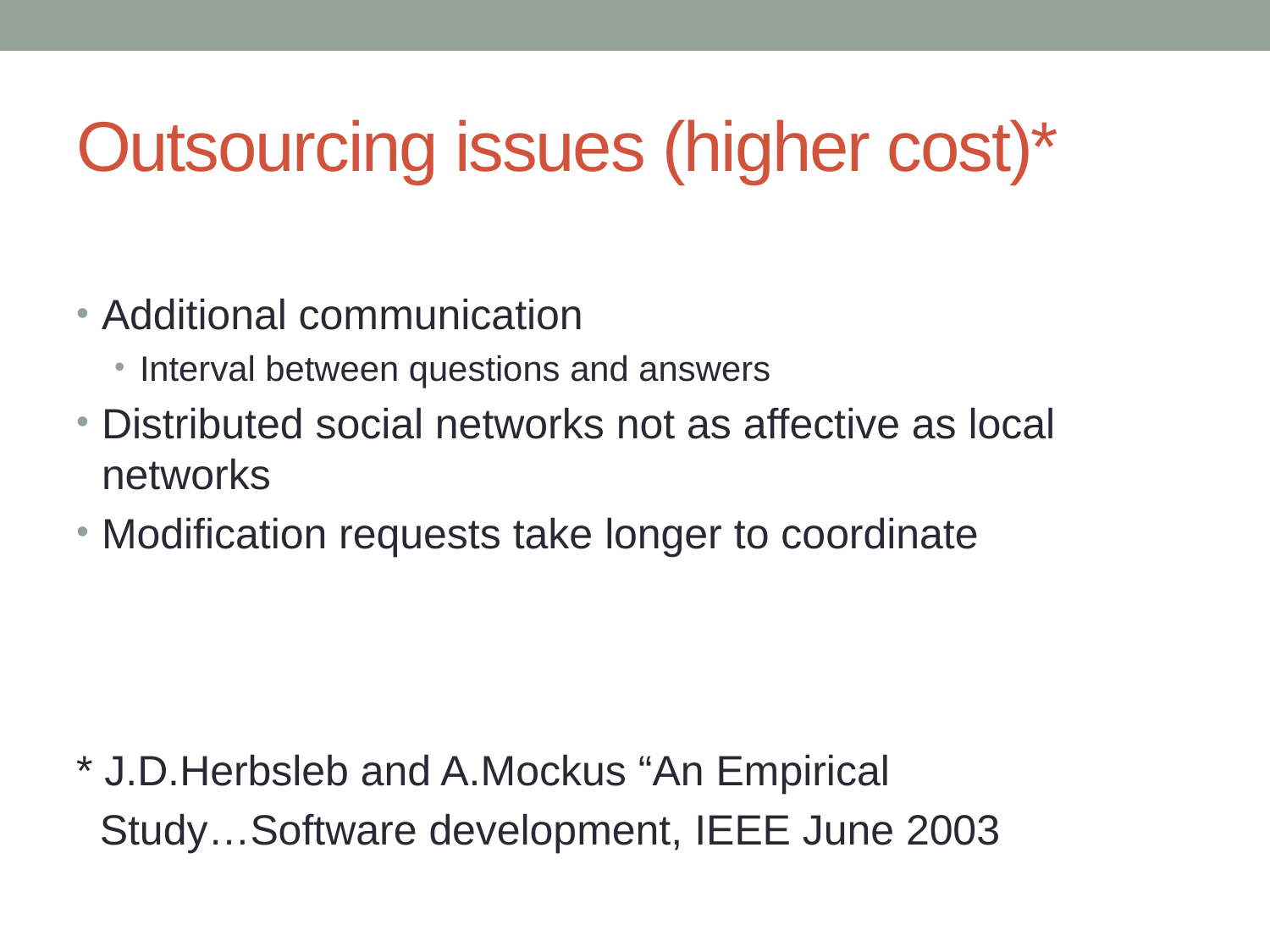

# Outsourcing issues (higher cost)*

Additional communication
Interval between questions and answers
Distributed social networks not as affective as local networks
Modification requests take longer to coordinate

* J.D.Herbsleb and A.Mockus “An Empirical
  Study…Software development, IEEE June 2003